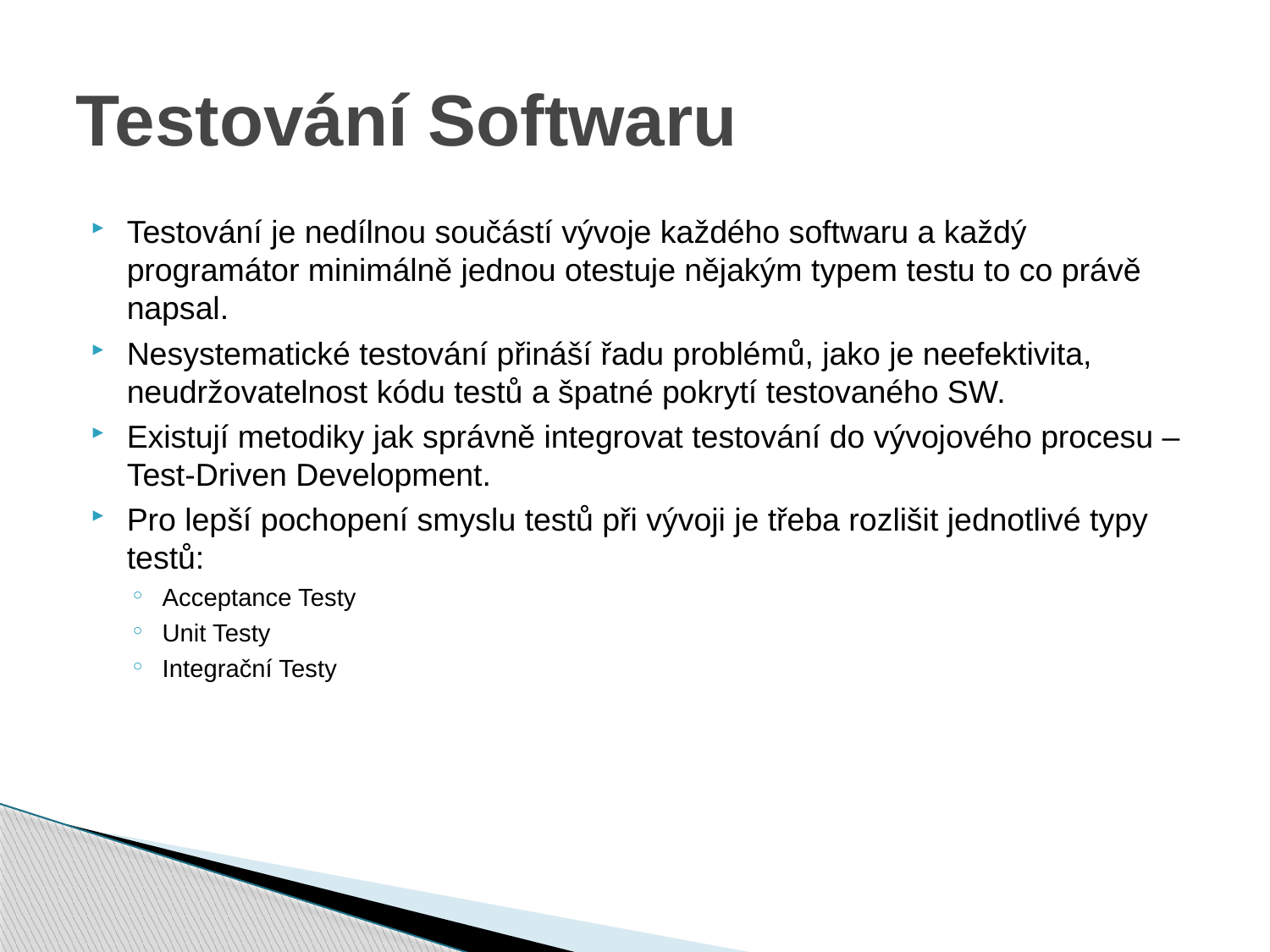

# Testování Softwaru
Testování je nedílnou součástí vývoje každého softwaru a každý programátor minimálně jednou otestuje nějakým typem testu to co právě napsal.
Nesystematické testování přináší řadu problémů, jako je neefektivita, neudržovatelnost kódu testů a špatné pokrytí testovaného SW.
Existují metodiky jak správně integrovat testování do vývojového procesu – Test-Driven Development.
Pro lepší pochopení smyslu testů při vývoji je třeba rozlišit jednotlivé typy testů:
Acceptance Testy
Unit Testy
Integrační Testy